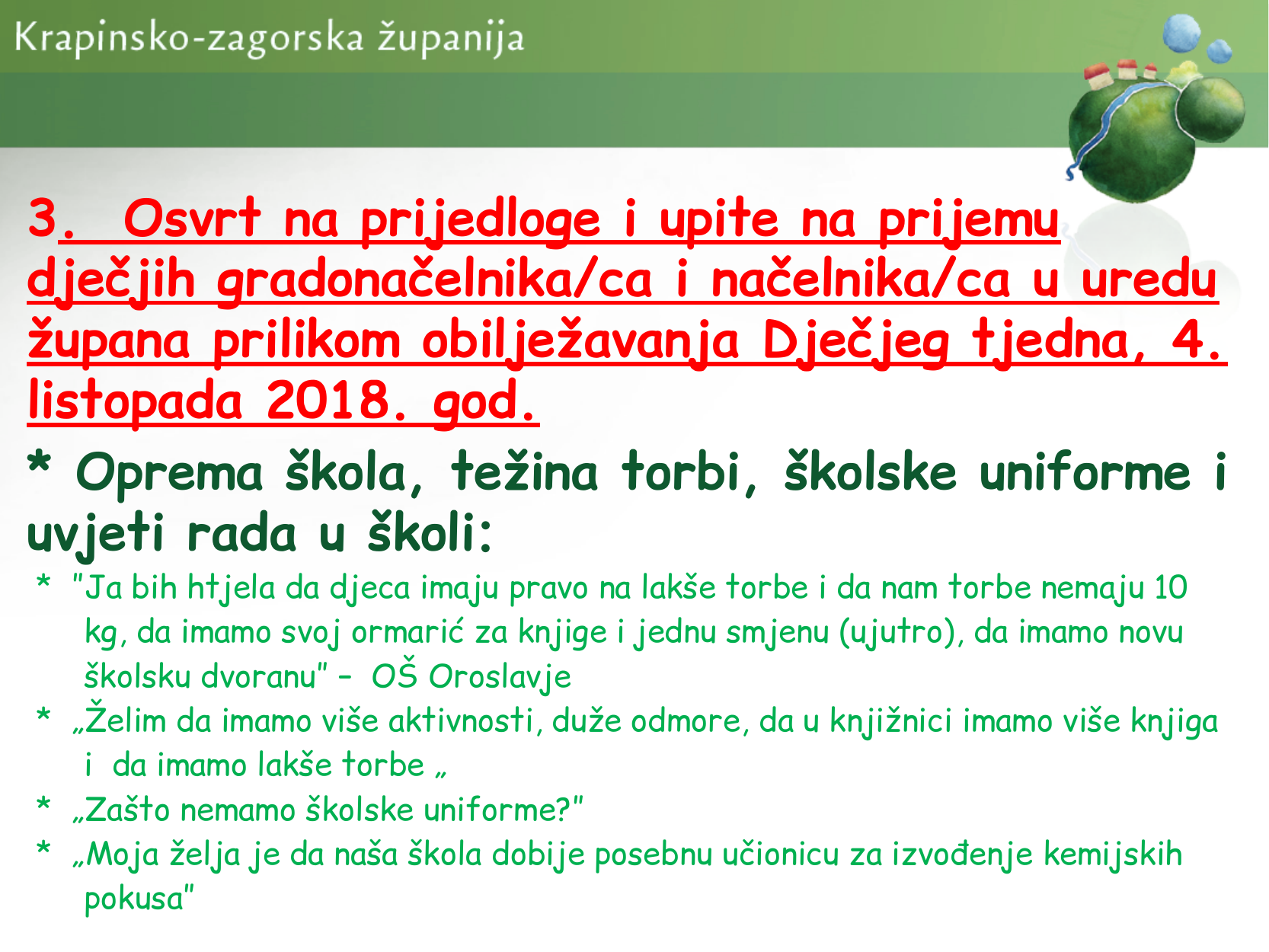

3.  Osvrt na prijedloge i upite na prijemu dječjih gradonačelnika/ca i načelnika/ca u uredu župana prilikom obilježavanja Dječjeg tjedna, 4. listopada 2018. god.
* Oprema škola, težina torbi, školske uniforme i uvjeti rada u školi:
 *  ”Ja bih htjela da djeca imaju pravo na lakše torbe i da nam torbe nemaju 10
      kg, da imamo svoj ormarić za knjige i jednu smjenu (ujutro), da imamo novu
      školsku dvoranu” –  OŠ Oroslavje
 *  „Želim da imamo više aktivnosti, duže odmore, da u knjižnici imamo više knjiga
      i  da imamo lakše torbe „
 *  „Zašto nemamo školske uniforme?”
 *  „Moja želja je da naša škola dobije posebnu učionicu za izvođenje kemijskih
      pokusa”